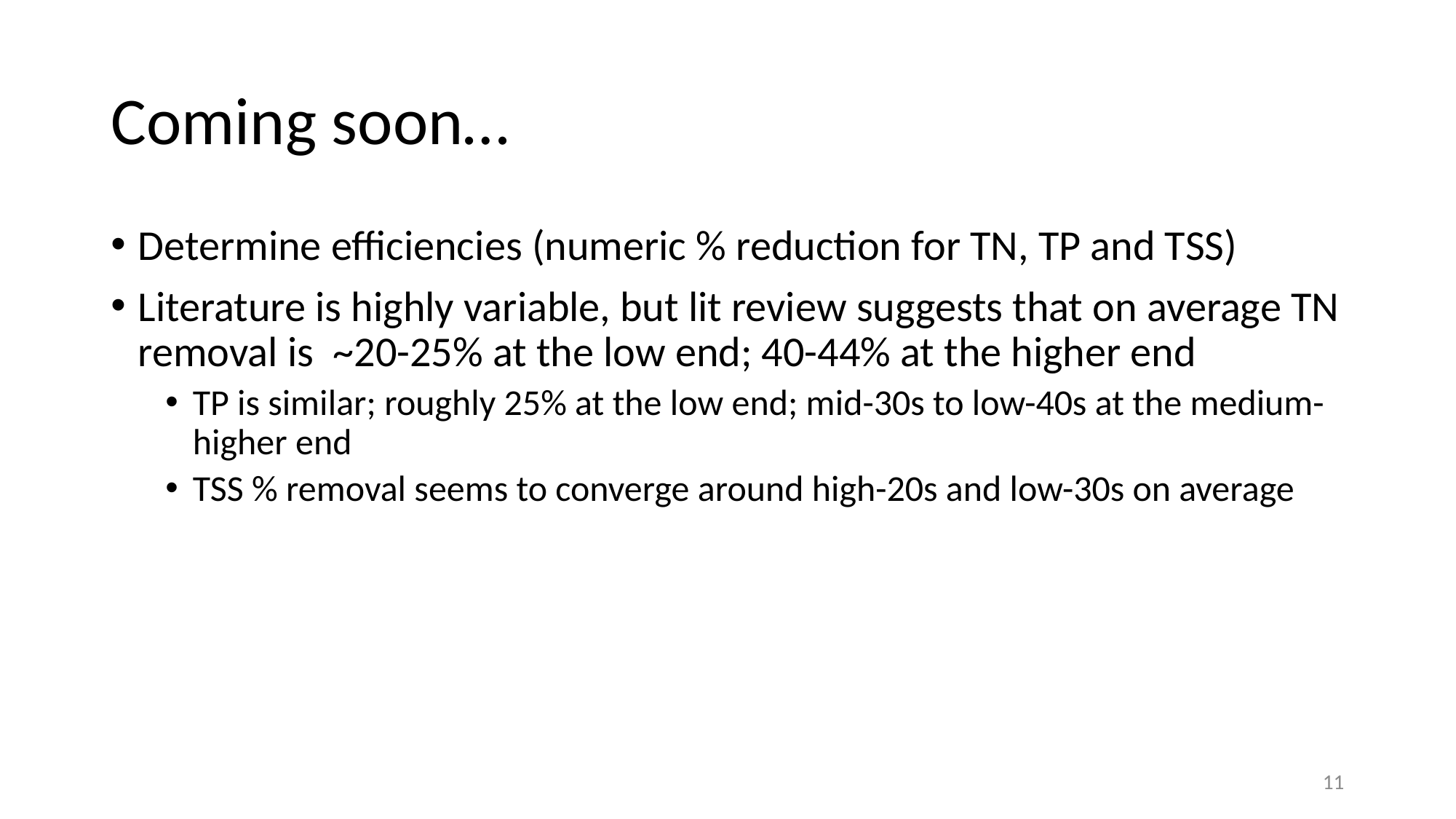

# Coming soon…
Determine efficiencies (numeric % reduction for TN, TP and TSS)
Literature is highly variable, but lit review suggests that on average TN removal is  ~20-25% at the low end; 40-44% at the higher end
TP is similar; roughly 25% at the low end; mid-30s to low-40s at the medium-higher end
TSS % removal seems to converge around high-20s and low-30s on average
11